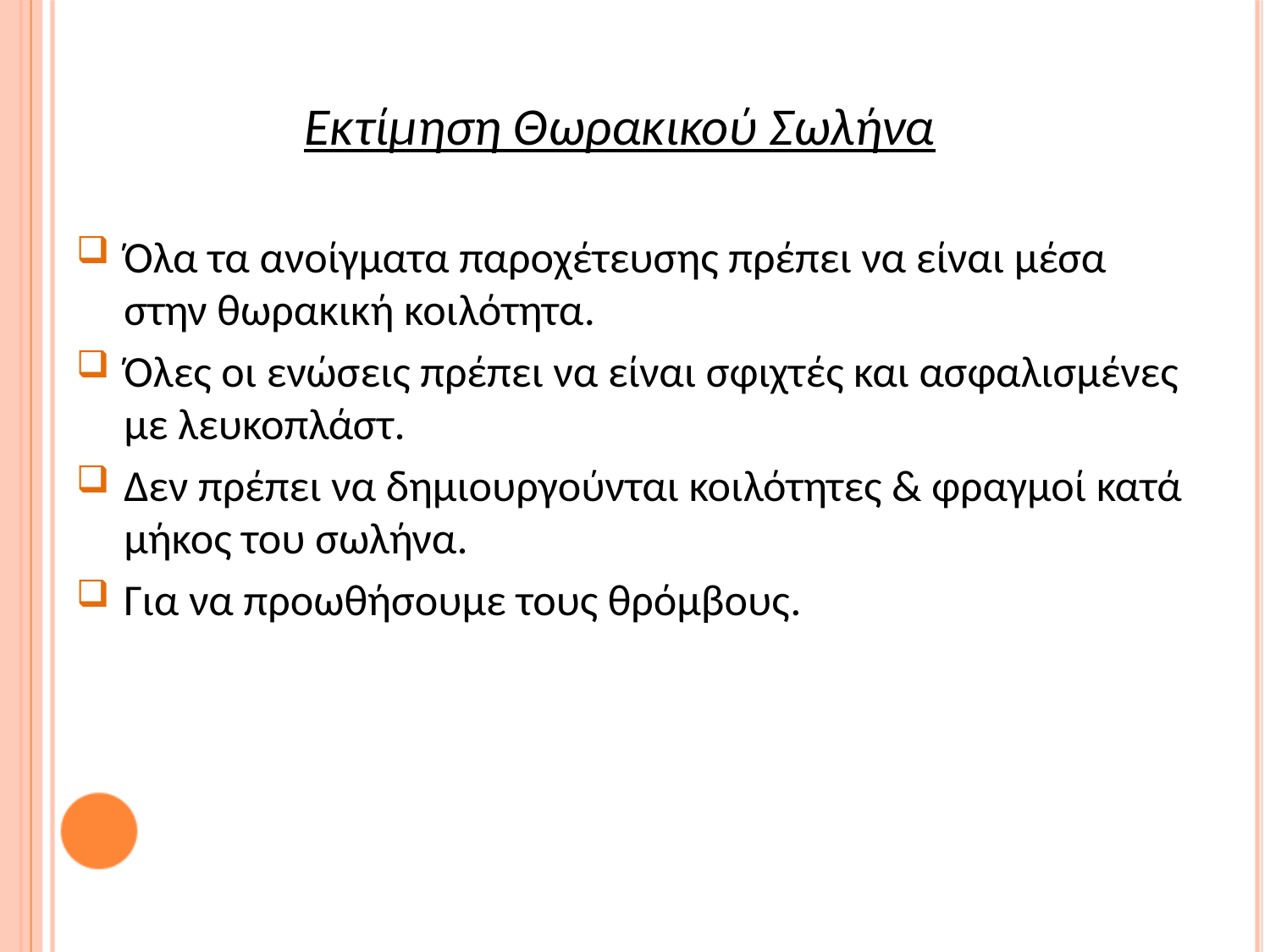

Εκτίμηση Θωρακικού Σωλήνα
Όλα τα ανοίγματα παροχέτευσης πρέπει να είναι μέσα στην θωρακική κοιλότητα.
Όλες οι ενώσεις πρέπει να είναι σφιχτές και ασφαλισμένες με λευκοπλάστ.
Δεν πρέπει να δημιουργούνται κοιλότητες & φραγμοί κατά μήκος του σωλήνα.
Για να προωθήσουμε τους θρόμβους.